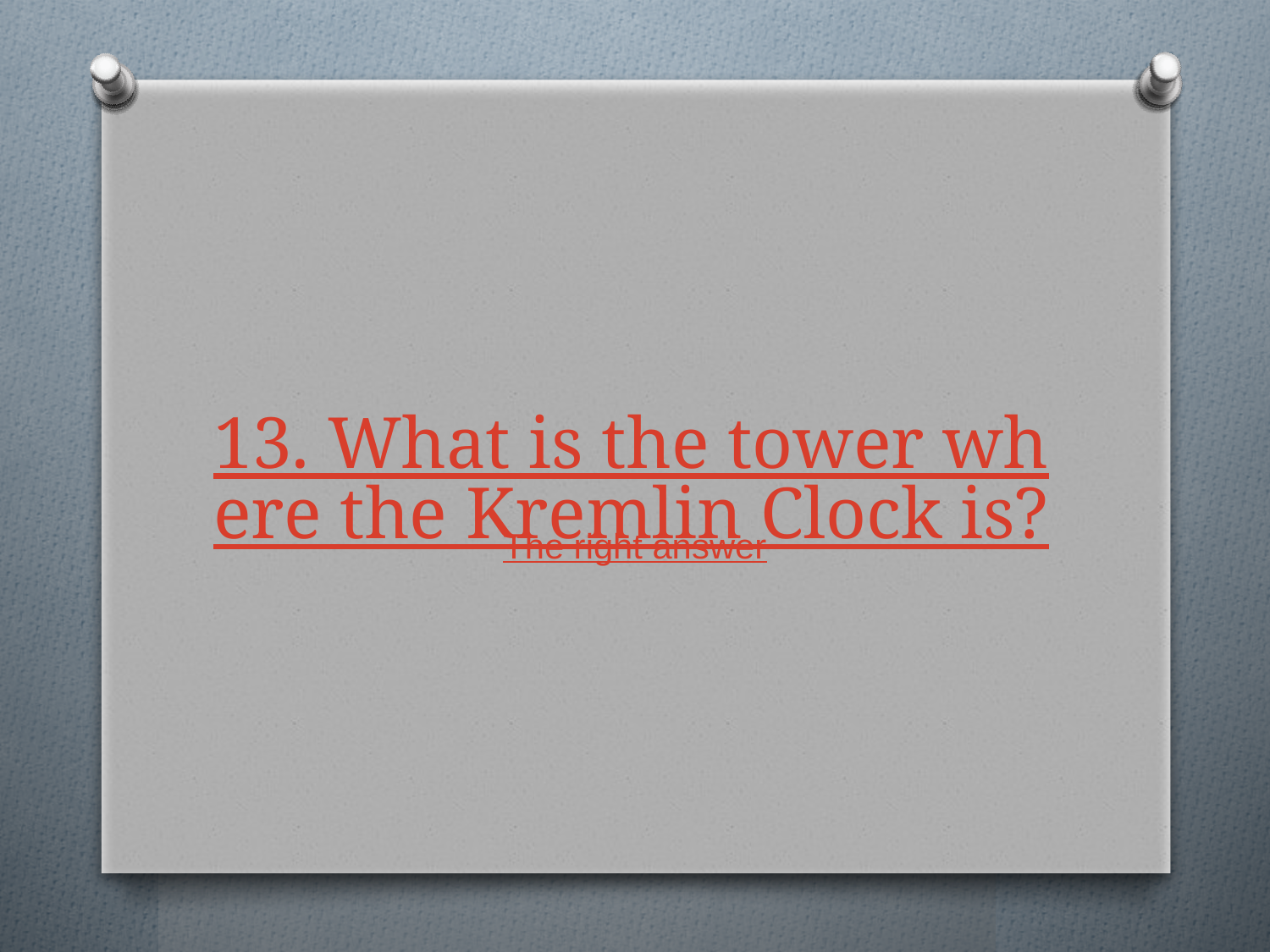

# 13. What is the tower where the Kremlin Clock is?
The right answer